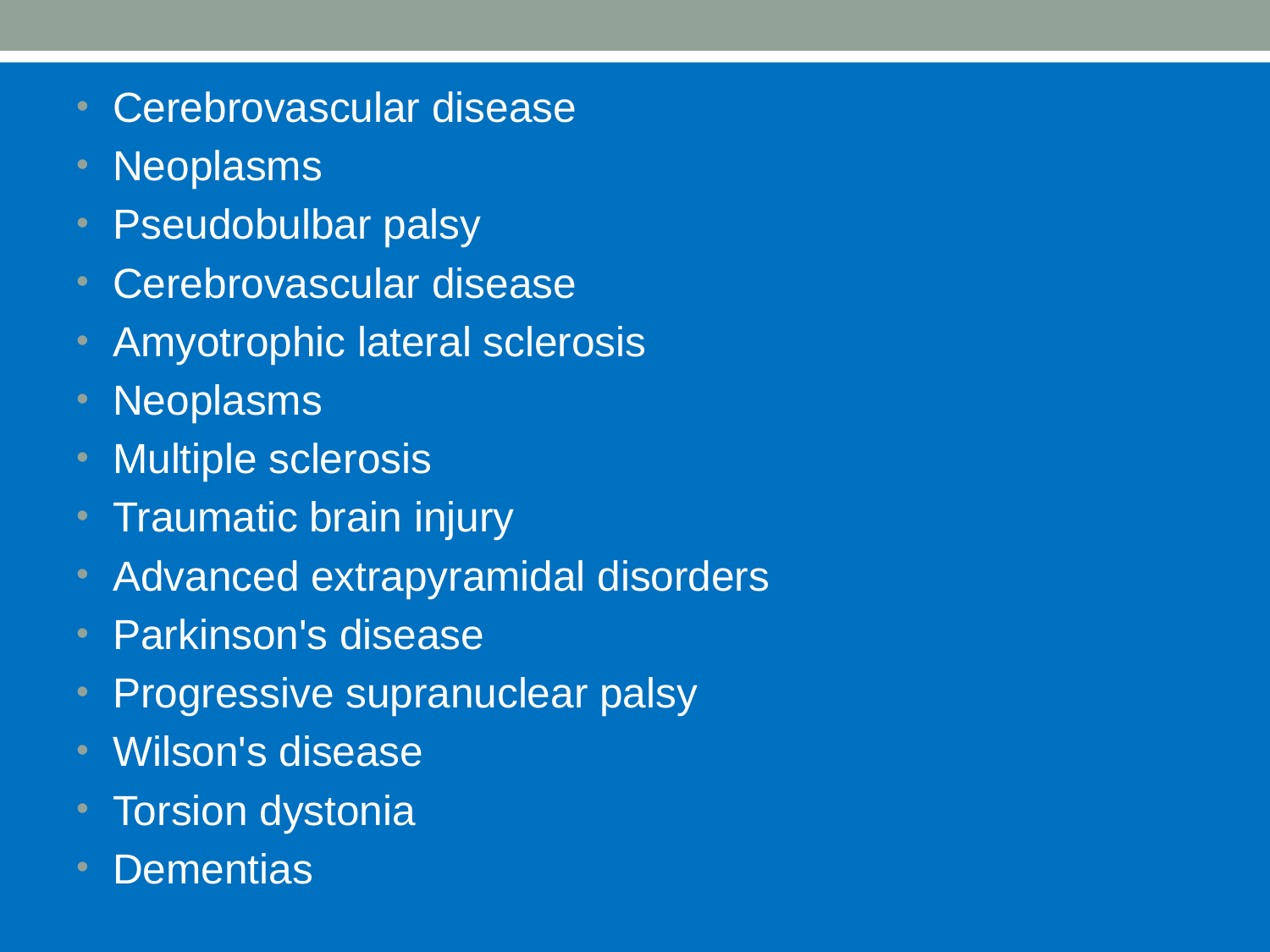

#
 Cerebrovascular disease
 Neoplasms
 Pseudobulbar palsy
 Cerebrovascular disease
 Amyotrophic lateral sclerosis
 Neoplasms
 Multiple sclerosis
 Traumatic brain injury
 Advanced extrapyramidal disorders
 Parkinson's disease
 Progressive supranuclear palsy
 Wilson's disease
 Torsion dystonia
 Dementias